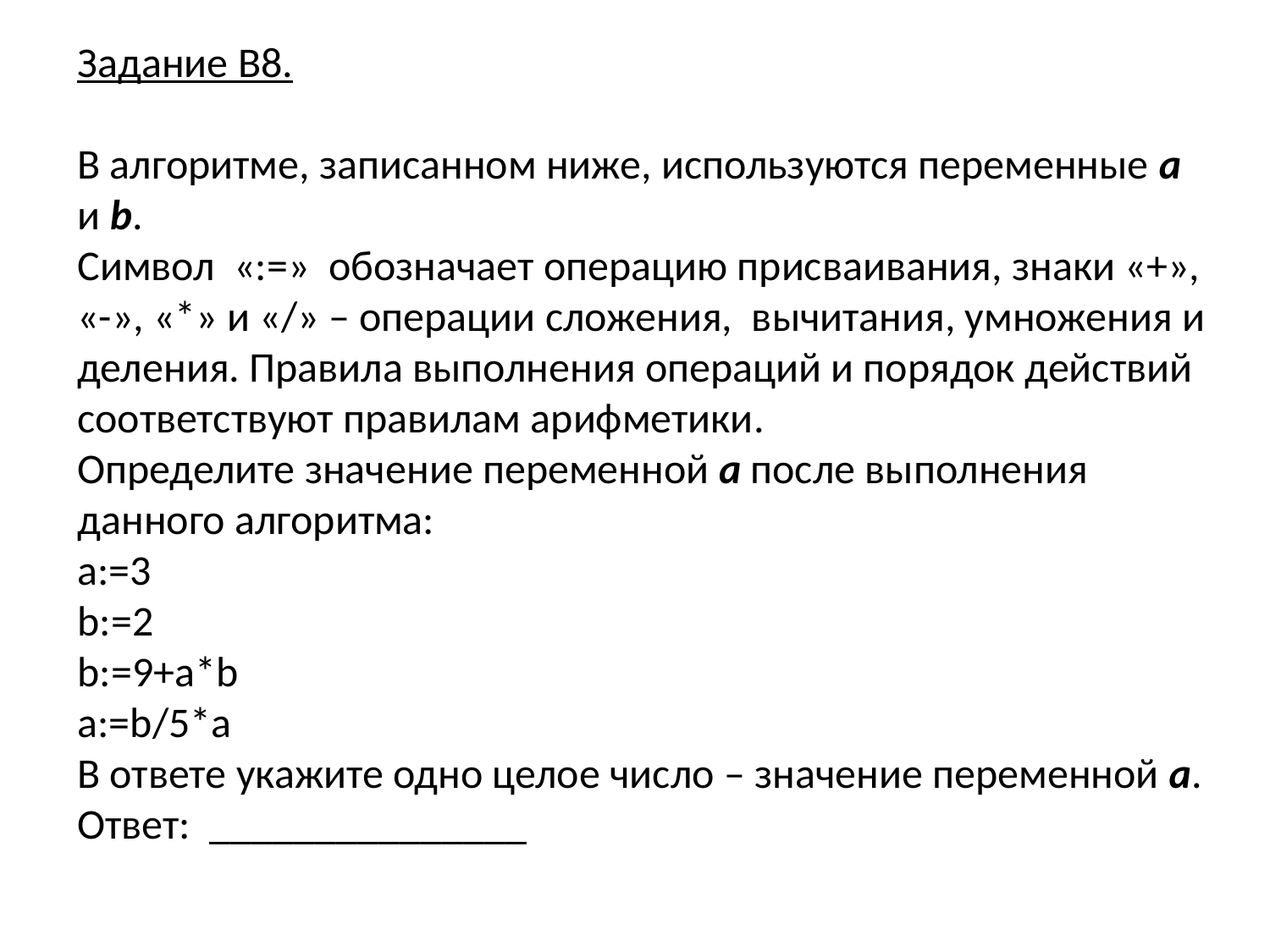

Задание В8.

В алгоритме, записанном ниже, используются переменные a и b.
Символ  «:=»  обозначает операцию присваивания, знаки «+», «-», «*» и «/» – операции сложения,  вычитания, умножения и деления. Правила выполнения операций и порядок действий соответствуют правилам арифметики.
Определите значение переменной а после выполнения данного алгоритма:
a:=3
b:=2
b:=9+a*b
a:=b/5*a
В ответе укажите одно целое число – значение переменной а.
Ответ:  _______________